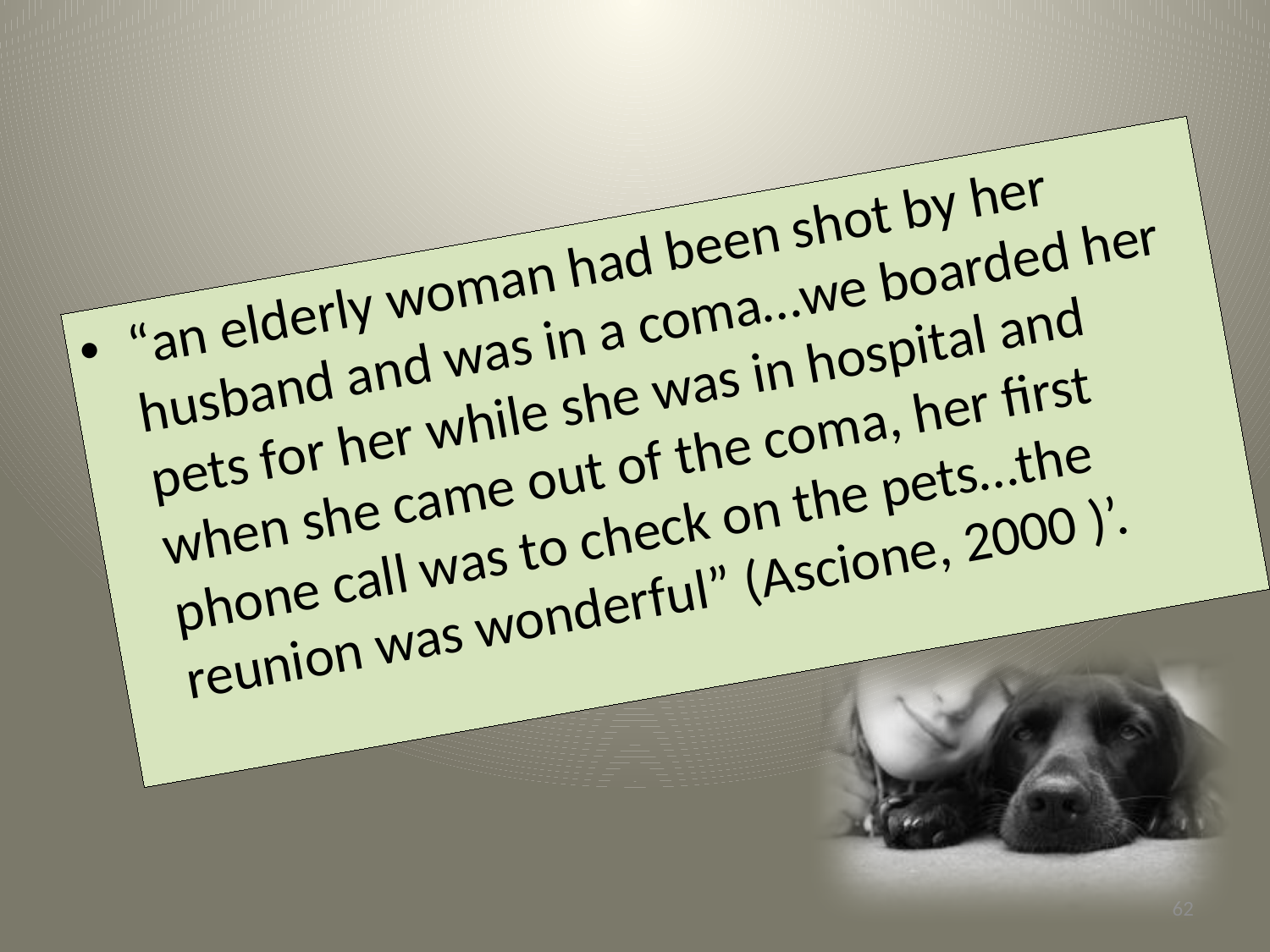

“an elderly woman had been shot by her husband and was in a coma…we boarded her pets for her while she was in hospital and when she came out of the coma, her first phone call was to check on the pets…the reunion was wonderful” (Ascione, 2000 )’.
62